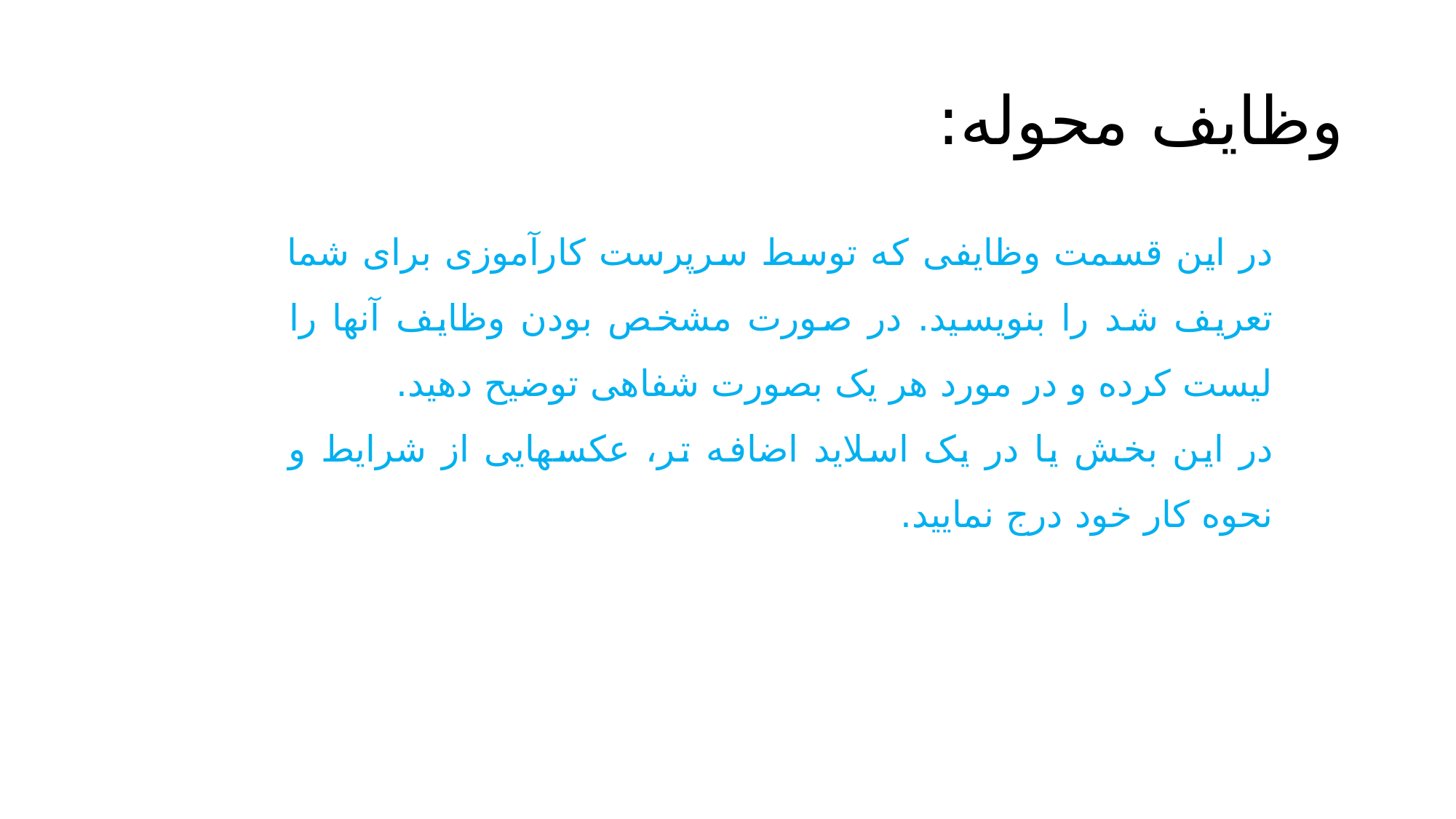

# وظایف محوله:
در این قسمت وظایفی که توسط سرپرست کارآموزی برای شما تعریف شد را بنویسید. در صورت مشخص بودن وظایف آنها را لیست کرده و در مورد هر یک بصورت شفاهی توضیح دهید.
در این بخش یا در یک اسلاید اضافه تر، عکسهایی از شرایط و نحوه کار خود درج نمایید.